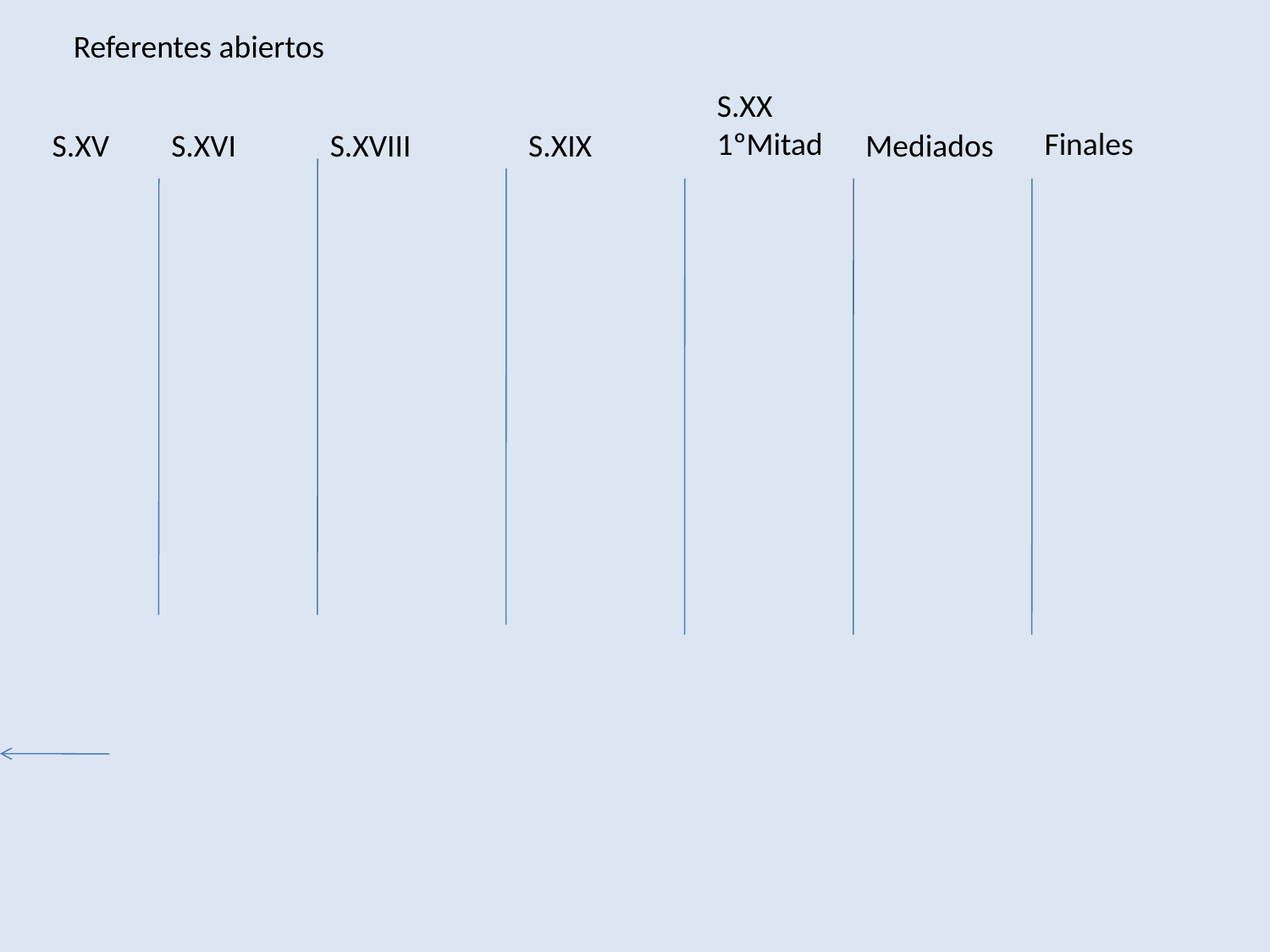

Referentes abiertos
S.XX
1ºMitad
Finales
S.XV
S.XVI
S.XVIII
S.XIX
Mediados